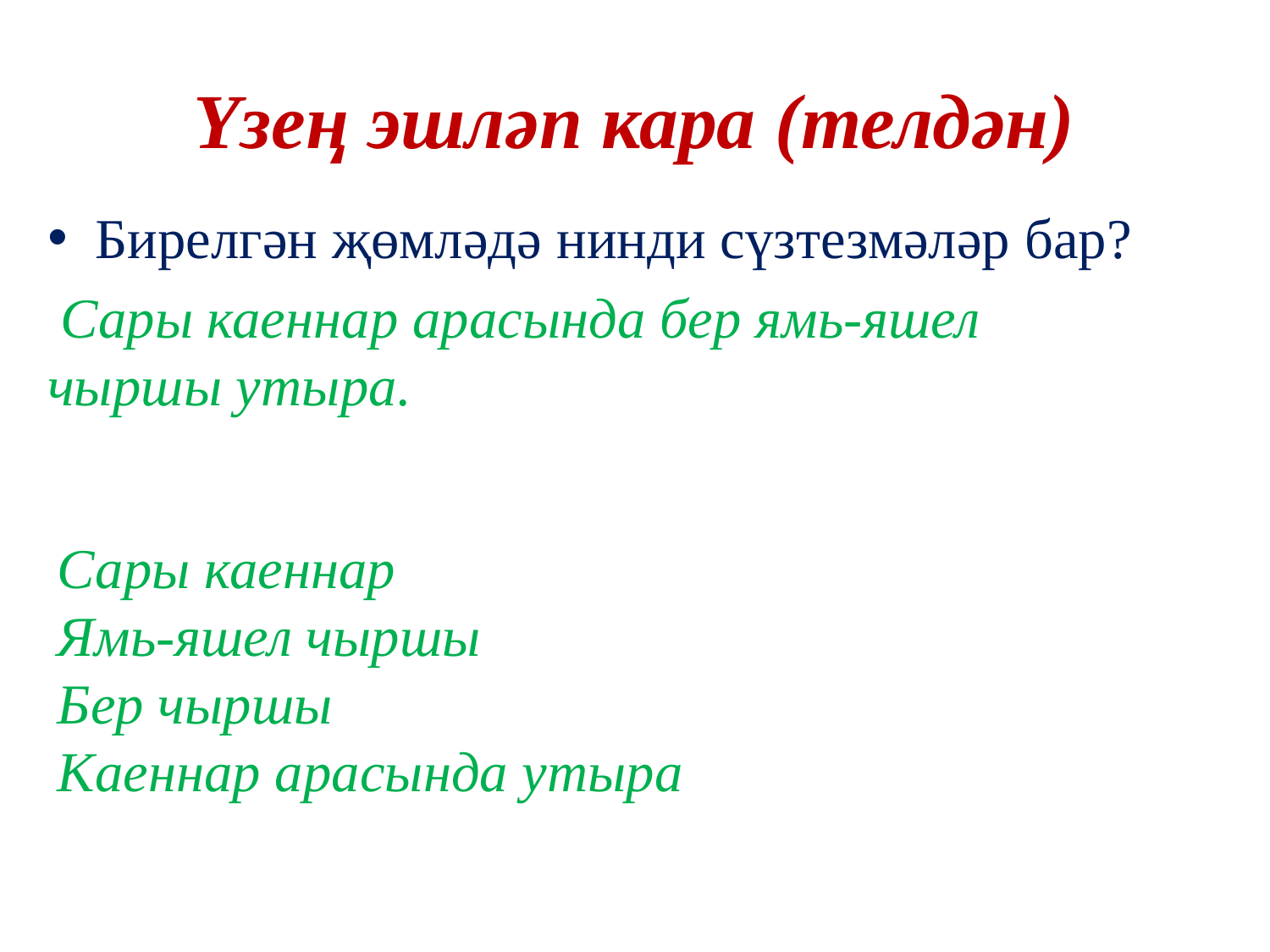

# Үзең эшләп кара (телдән)
Бирелгән җөмләдә нинди сүзтезмәләр бар?
 Сары каеннар арасында бер ямь-яшел чыршы утыра.
Сары каеннар
Ямь-яшел чыршы
Бер чыршы
Каеннар арасында утыра